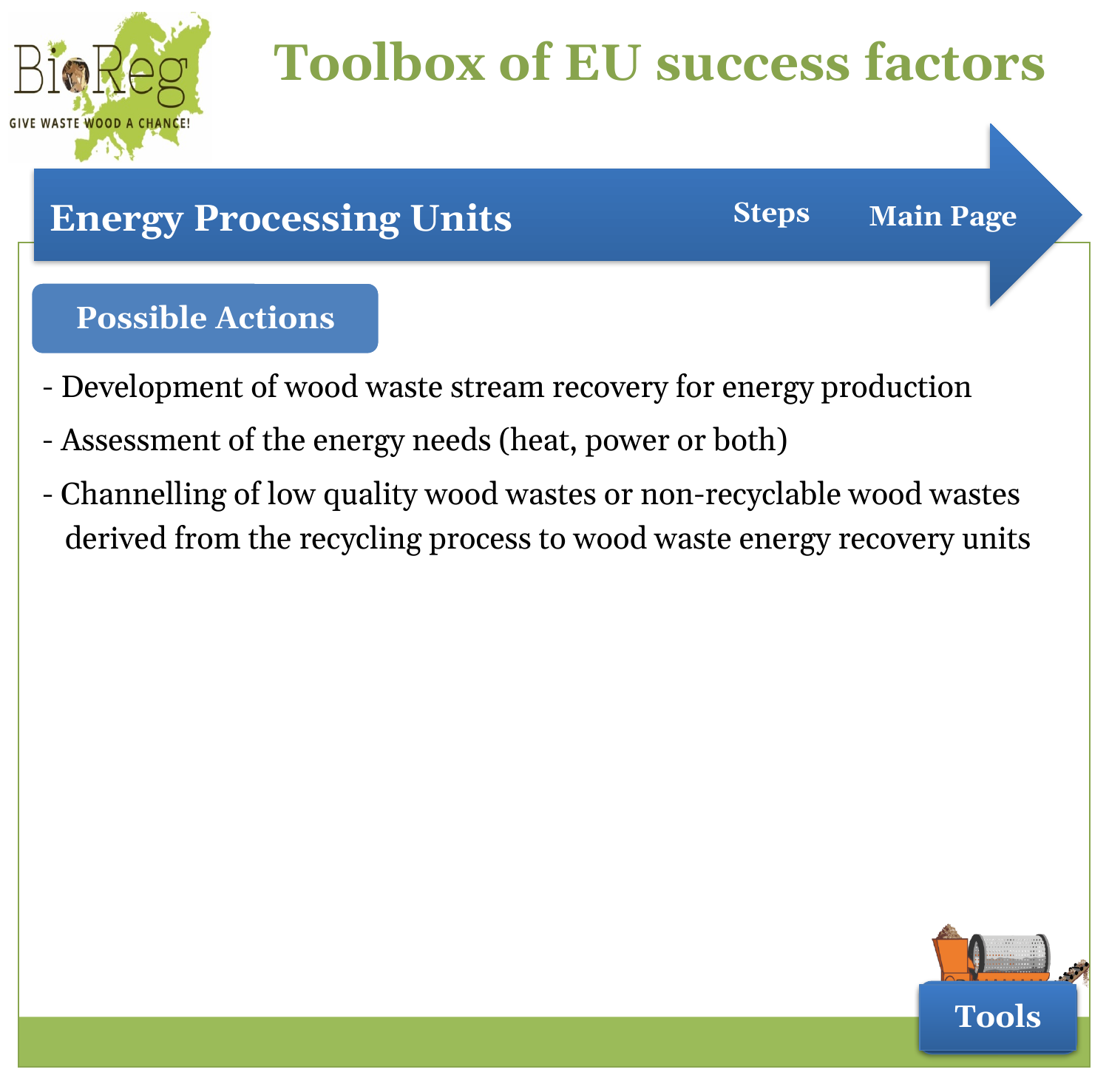

Energy Processing Units

Steps

Main Page

Possible Actions
- Development of wood waste stream recovery for energy production
- Assessment of the energy needs (heat, power or both)
- Channelling of low quality wood wastes or non-recyclable wood wastes derived from the recycling process to wood waste energy recovery units

Tools